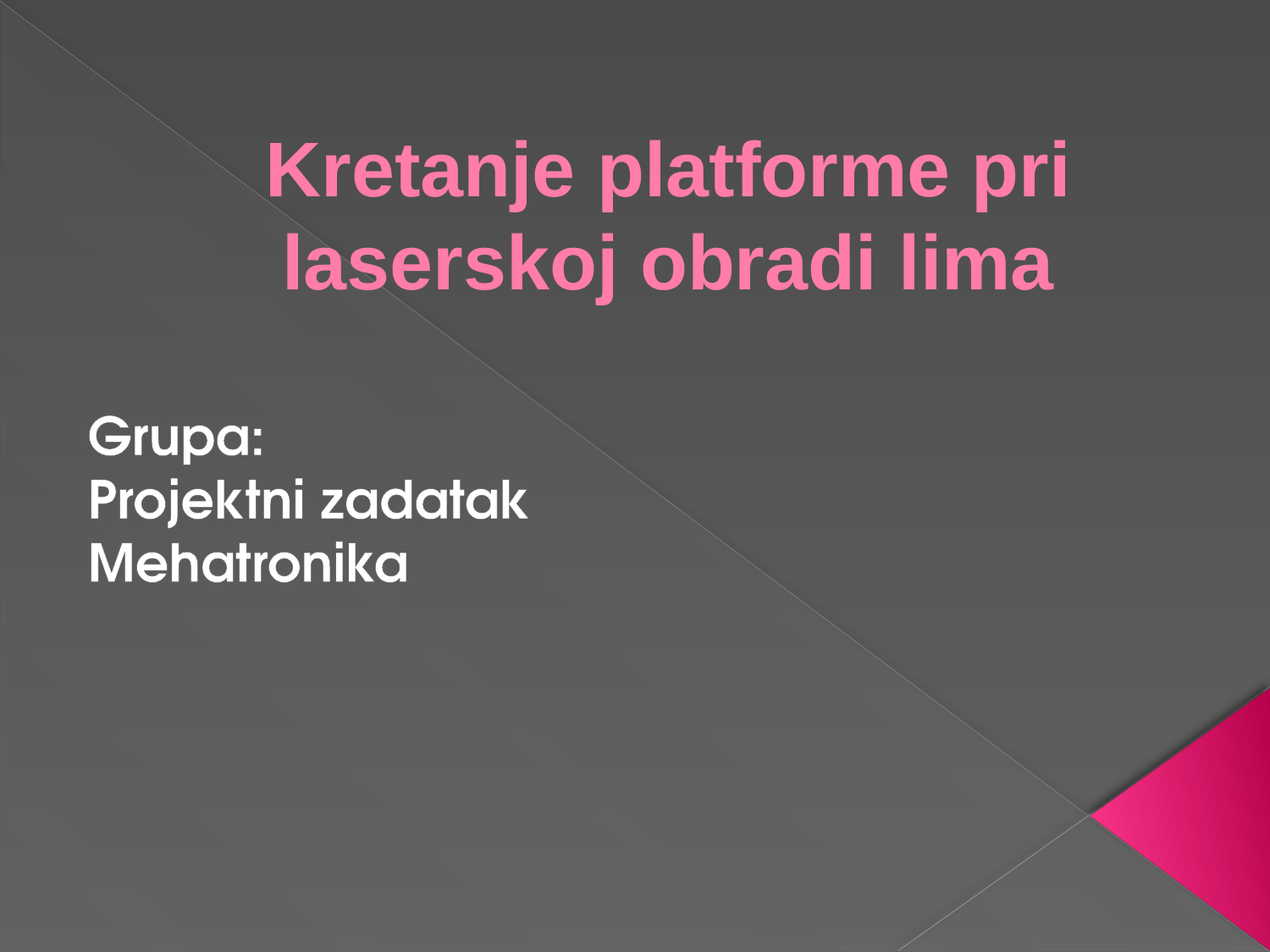

# Kretanje platforme pri laserskoj obradi lima
Grupa:
Projektni zadatak
Mehatronika